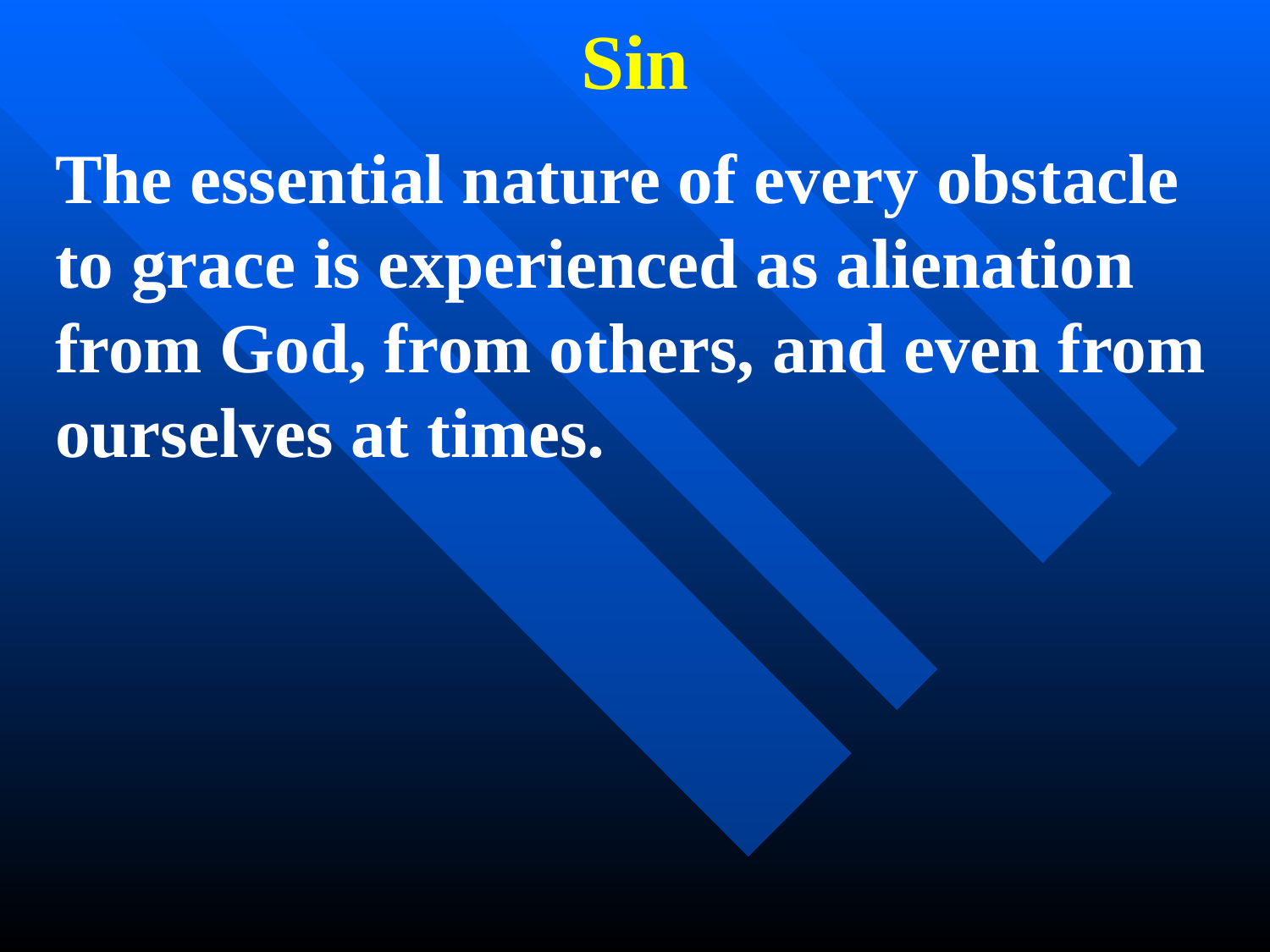

# Sin
The essential nature of every obstacle to grace is experienced as alienation from God, from others, and even from ourselves at times.